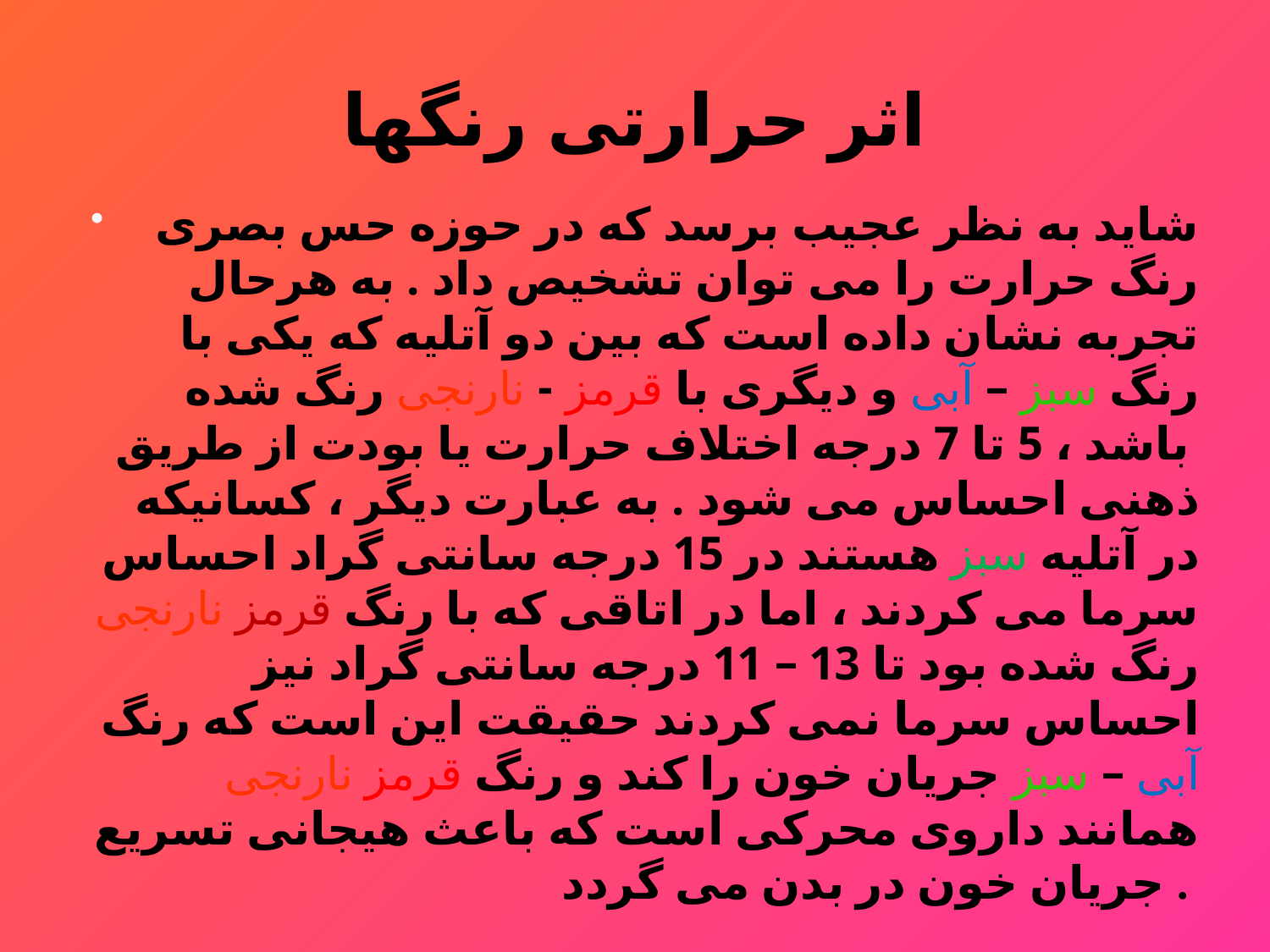

# اثر حرارتی رنگها
شاید به نظر عجیب برسد که در حوزه حس بصری رنگ حرارت را می توان تشخیص داد . به هرحال تجربه نشان داده است که بین دو آتلیه که یکی با رنگ سبز – آبی و دیگری با قرمز - نارنجی رنگ شده باشد ، 5 تا 7 درجه اختلاف حرارت یا بودت از طریق ذهنی احساس می شود . به عبارت دیگر ، کسانیکه در آتلیه سبز هستند در 15 درجه سانتی گراد احساس سرما می کردند ، اما در اتاقی که با رنگ قرمز نارنجی رنگ شده بود تا 13 – 11 درجه سانتی گراد نیز احساس سرما نمی کردند حقیقت این است که رنگ آبی – سبز جریان خون را کند و رنگ قرمز نارنجی همانند داروی محرکی است که باعث هیجانی تسریع جریان خون در بدن می گردد .